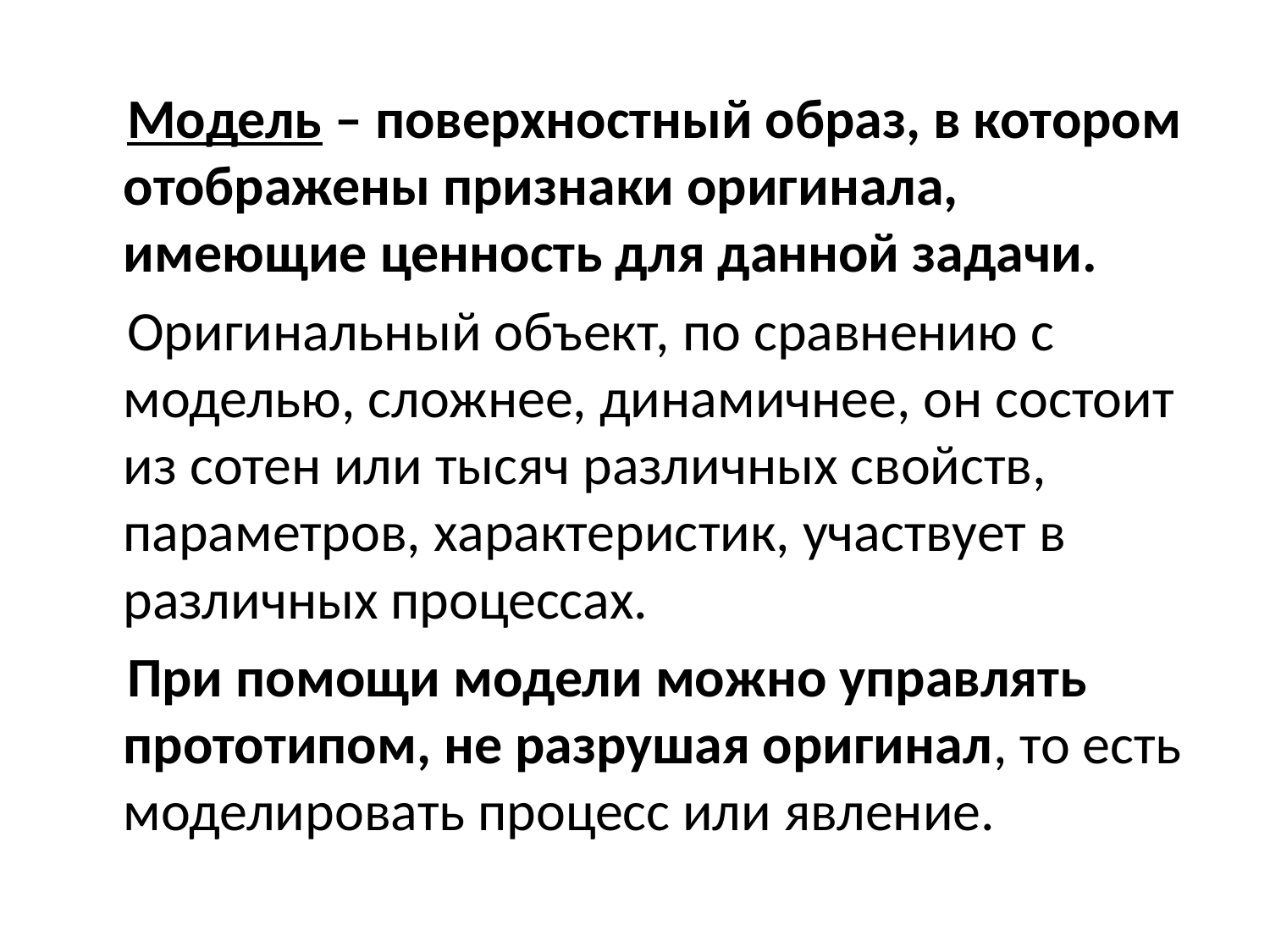

#
    Модель – поверхностный образ, в котором отображены признаки оригинала, имеющие ценность для данной задачи.
    Оригинальный объект, по сравнению с моделью, сложнее, динамичнее, он состоит из сотен или тысяч различных свойств, параметров, характеристик, участвует в различных процессах.
    При помощи модели можно управлять прототипом, не разрушая оригинал, то есть моделировать процесс или явление.